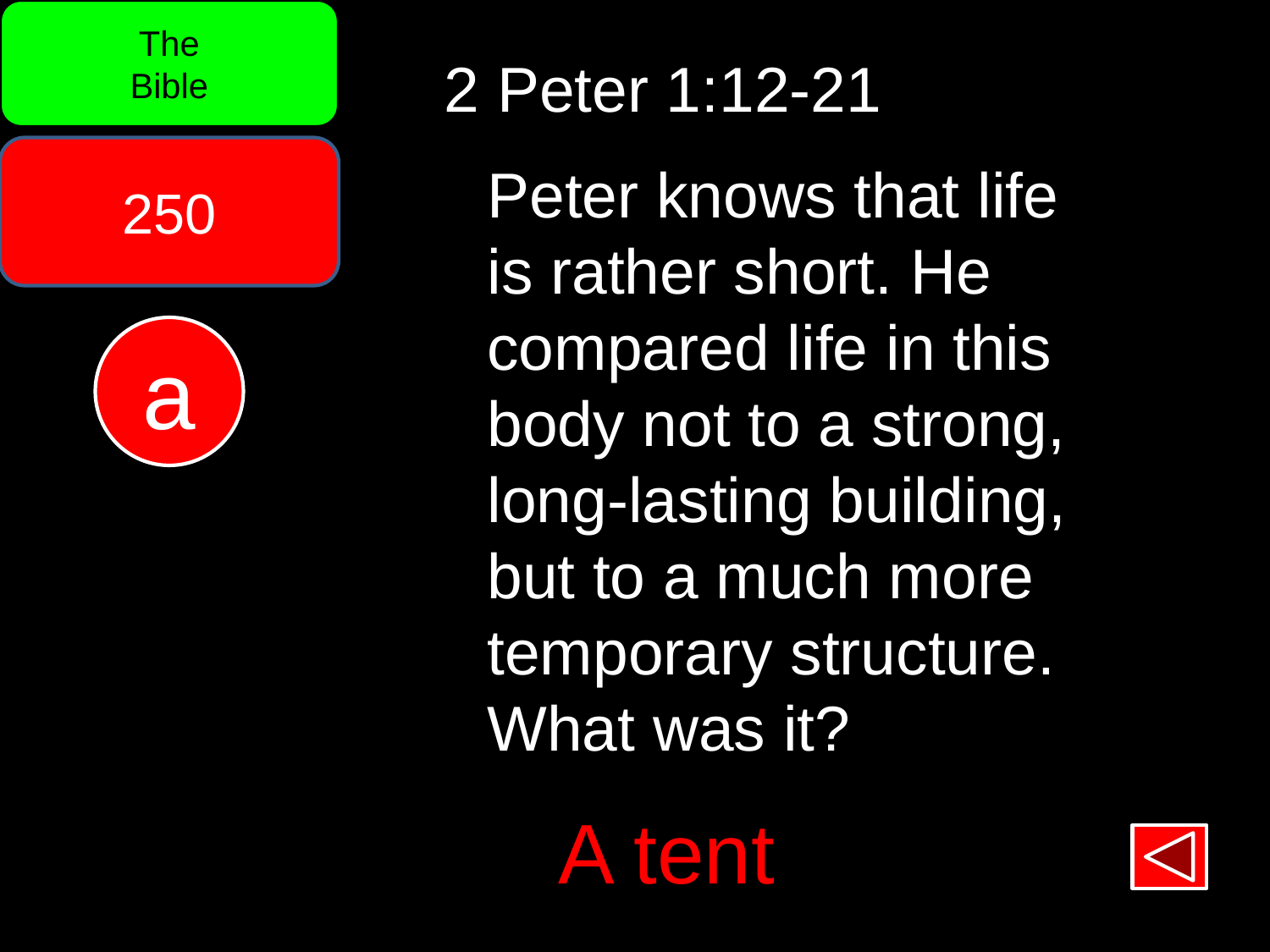

The
Bible
2 Peter 1:12-21
250
Peter knows that life
is rather short. He
compared life in this
body not to a strong,
long-lasting building,
but to a much more
temporary structure.
What was it?
a
A tent